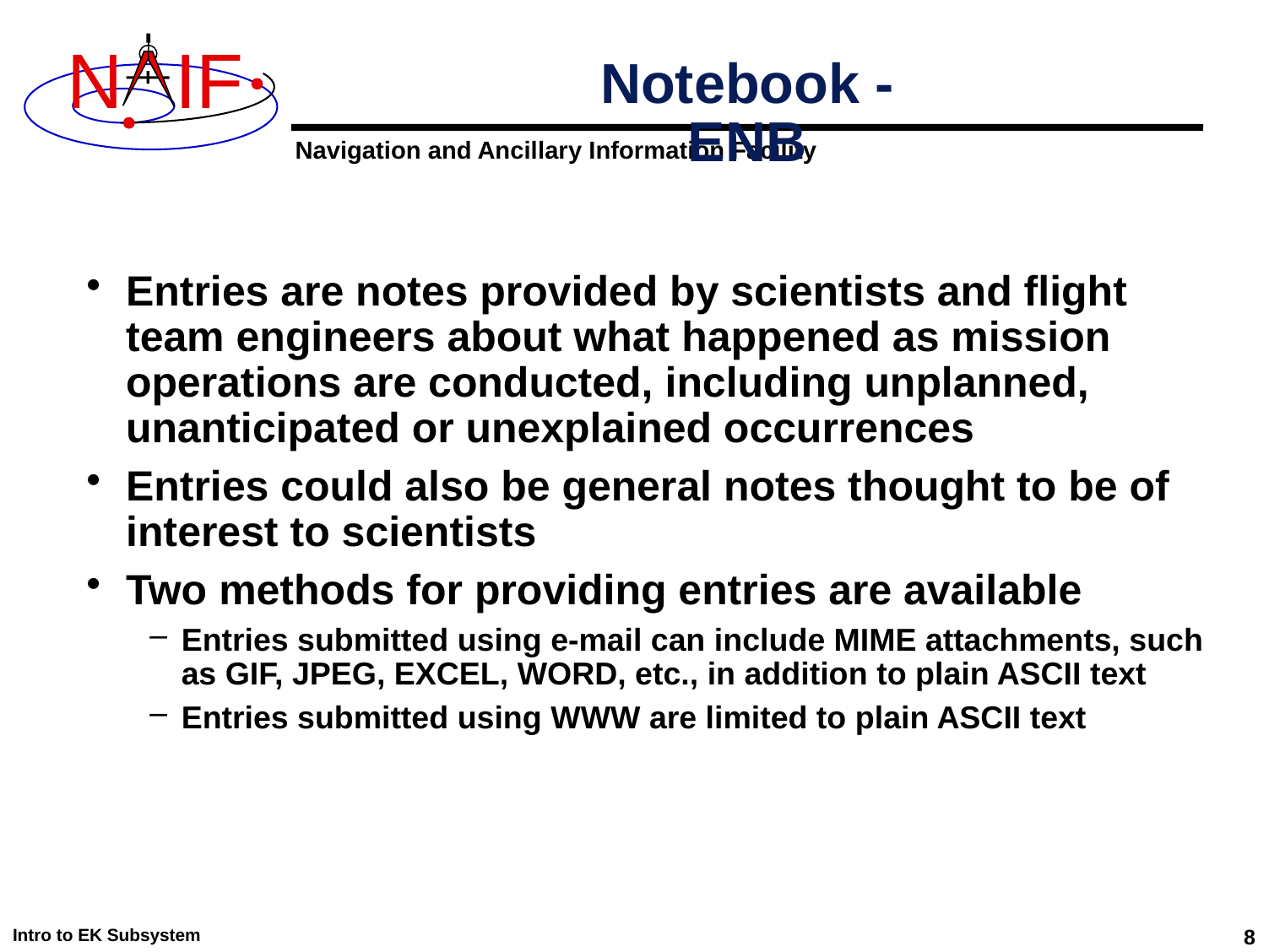

# Notebook - ENB
Entries are notes provided by scientists and flight team engineers about what happened as mission operations are conducted, including unplanned, unanticipated or unexplained occurrences
Entries could also be general notes thought to be of interest to scientists
Two methods for providing entries are available
Entries submitted using e-mail can include MIME attachments, such as GIF, JPEG, EXCEL, WORD, etc., in addition to plain ASCII text
Entries submitted using WWW are limited to plain ASCII text
Intro to EK Subsystem
8